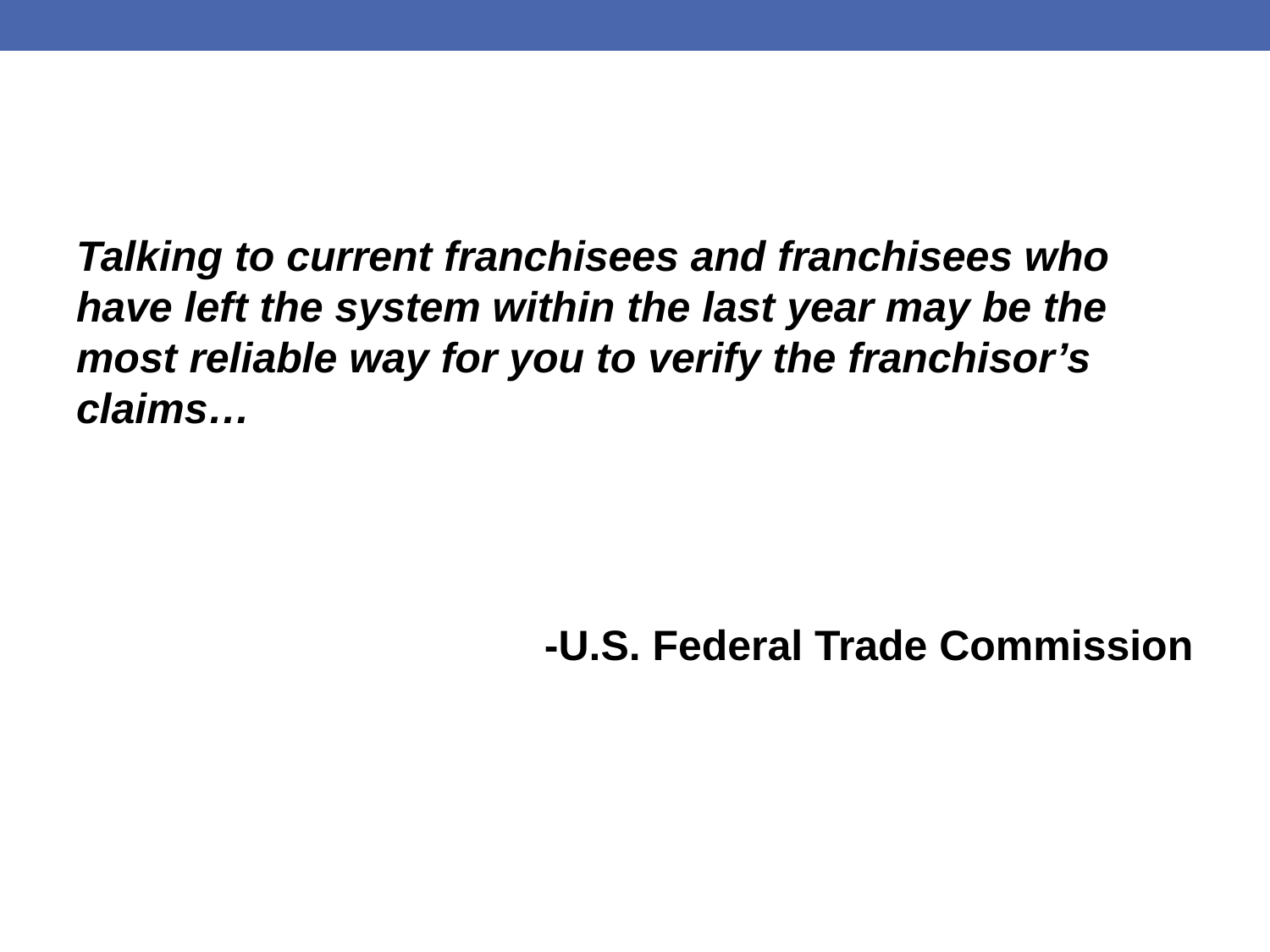

Talking to current franchisees and franchisees who have left the system within the last year may be the most reliable way for you to verify the franchisor’s claims…

-U.S. Federal Trade Commission